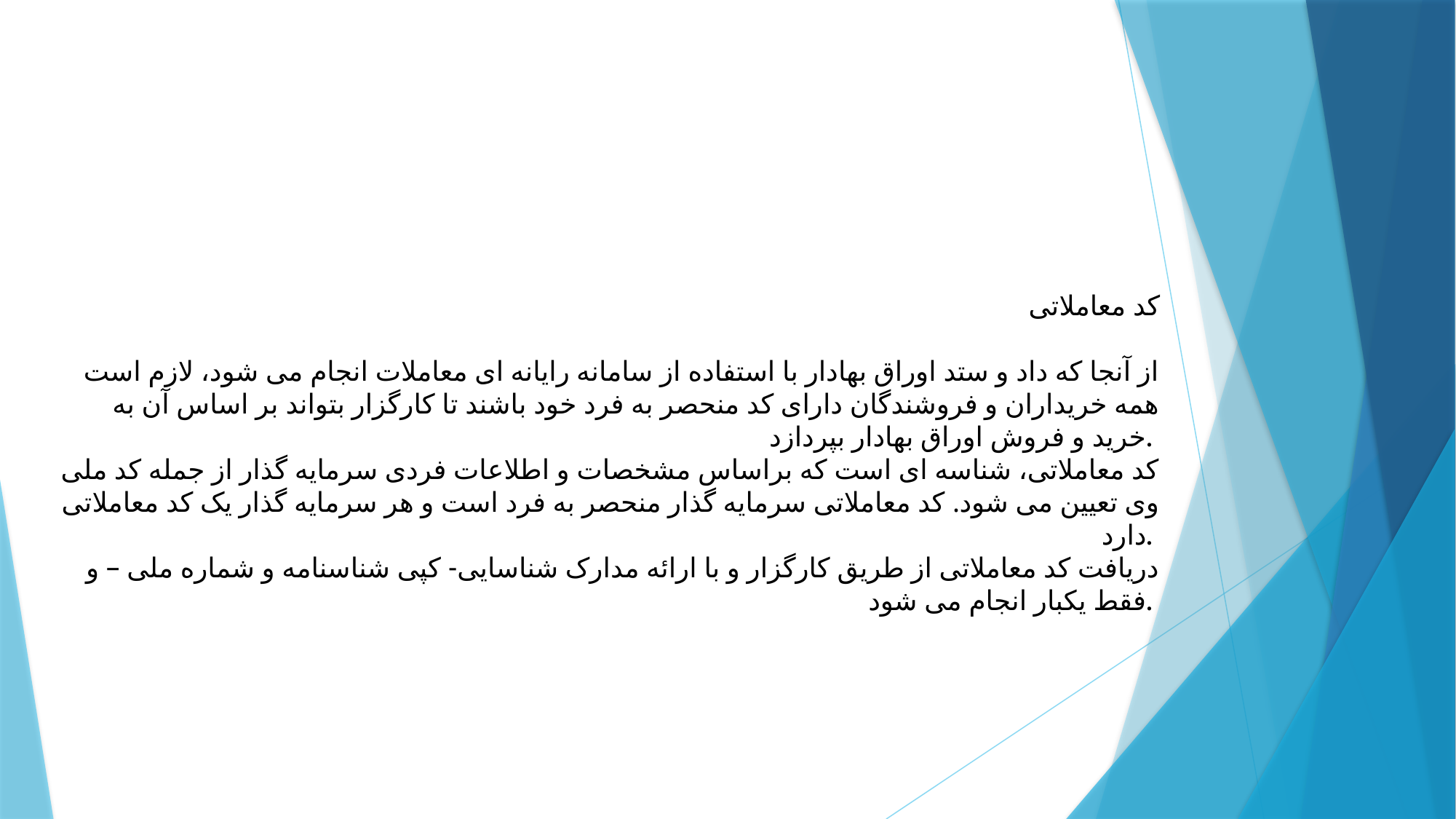

کد معاملاتی

از آنجا که داد و ستد اوراق بهادار با استفاده از سامانه رایانه ای معاملات انجام می شود، لازم است همه خریداران و فروشندگان دارای کد منحصر به فرد خود باشند تا کارگزار بتواند بر اساس آن به خرید و فروش اوراق بهادار بپردازد.
کد معاملاتی، شناسه ای است که براساس مشخصات و اطلاعات فردی سرمایه گذار از جمله کد ملی وی تعیین می شود. کد معاملاتی سرمایه گذار منحصر به فرد است و هر سرمایه گذار یک کد معاملاتی دارد.
دریافت کد معاملاتی از طریق کارگزار و با ارائه مدارک شناسایی- کپی شناسنامه و شماره ملی – و فقط یکبار انجام می شود.